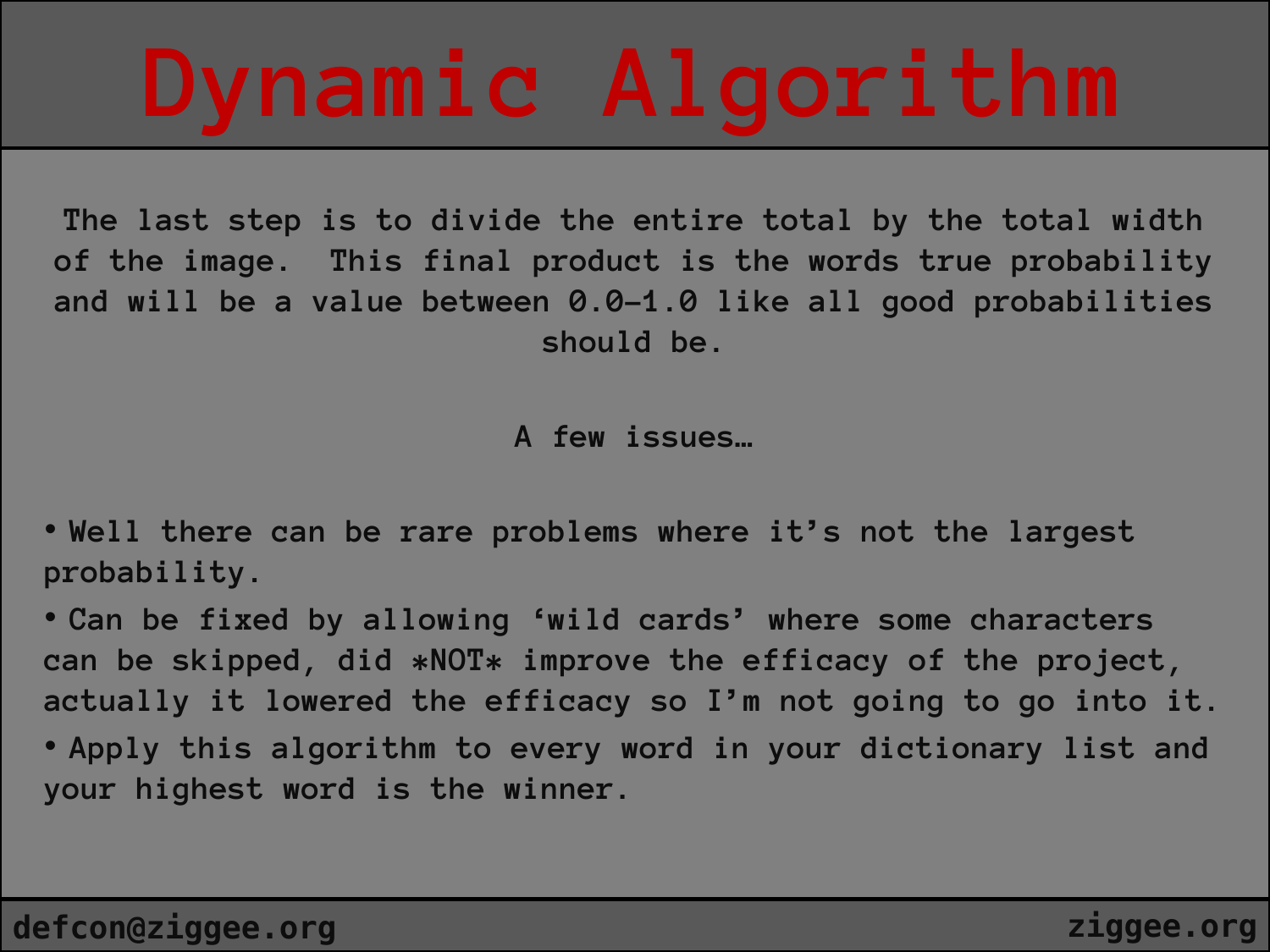

Dynamic Algorithm
The last step is to divide the entire total by the total width of the image.  This final product is the words true probability and will be a value between 0.0-1.0 like all good probabilities should be.

A few issues…

 Well there can be rare problems where it’s not the largest probability.
 Can be fixed by allowing ‘wild cards’ where some characters can be skipped, did *NOT* improve the efficacy of the project, actually it lowered the efficacy so I’m not going to go into it.
 Apply this algorithm to every word in your dictionary list and your highest word is the winner.

ziggee.org
defcon@ziggee.org